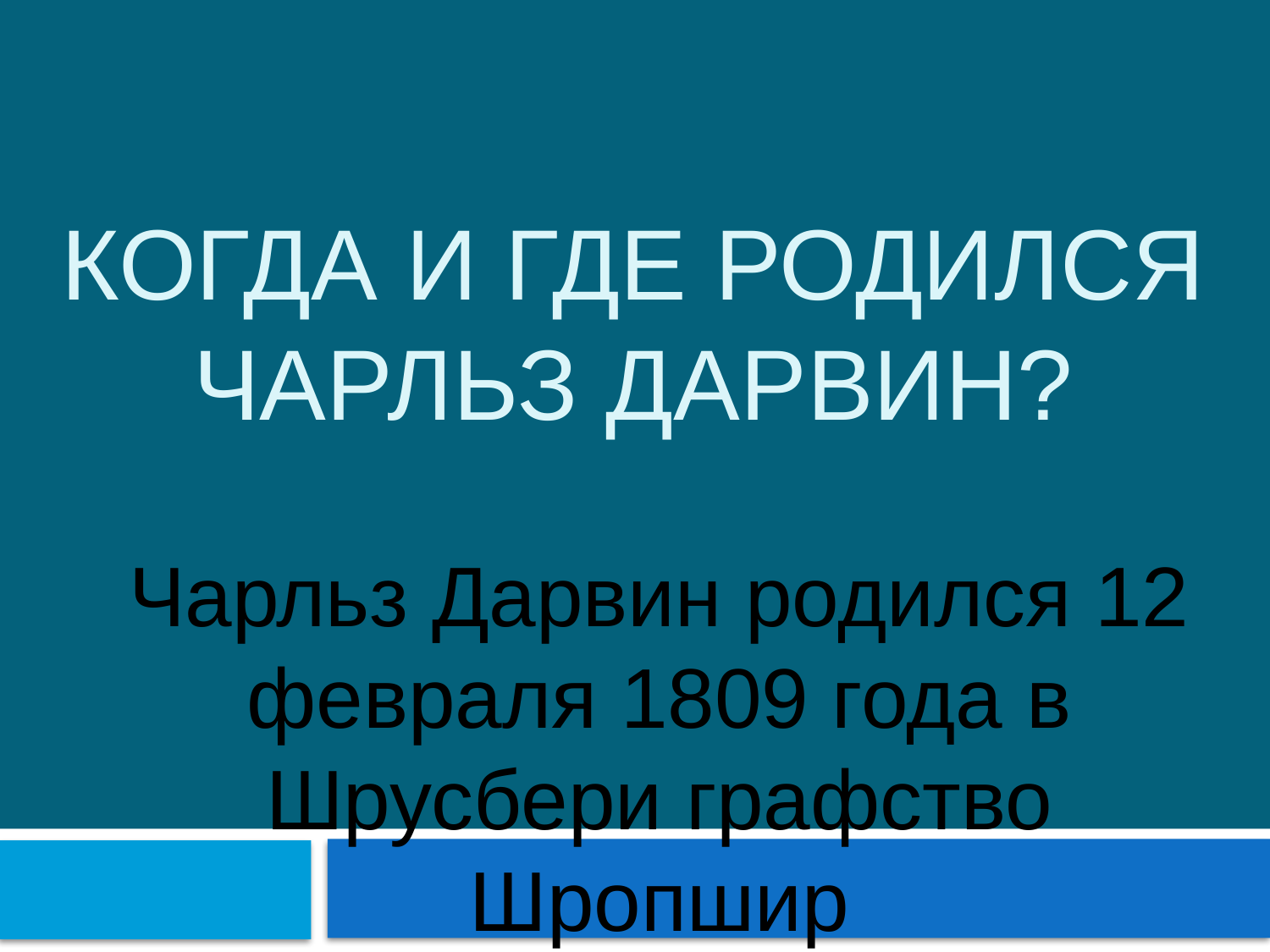

# КОГДА И ГДЕ РОДИЛСЯ Чарльз дарвин?
Чарльз Дарвин родился 12 февраля 1809 года в Шрусбери графство Шропшир